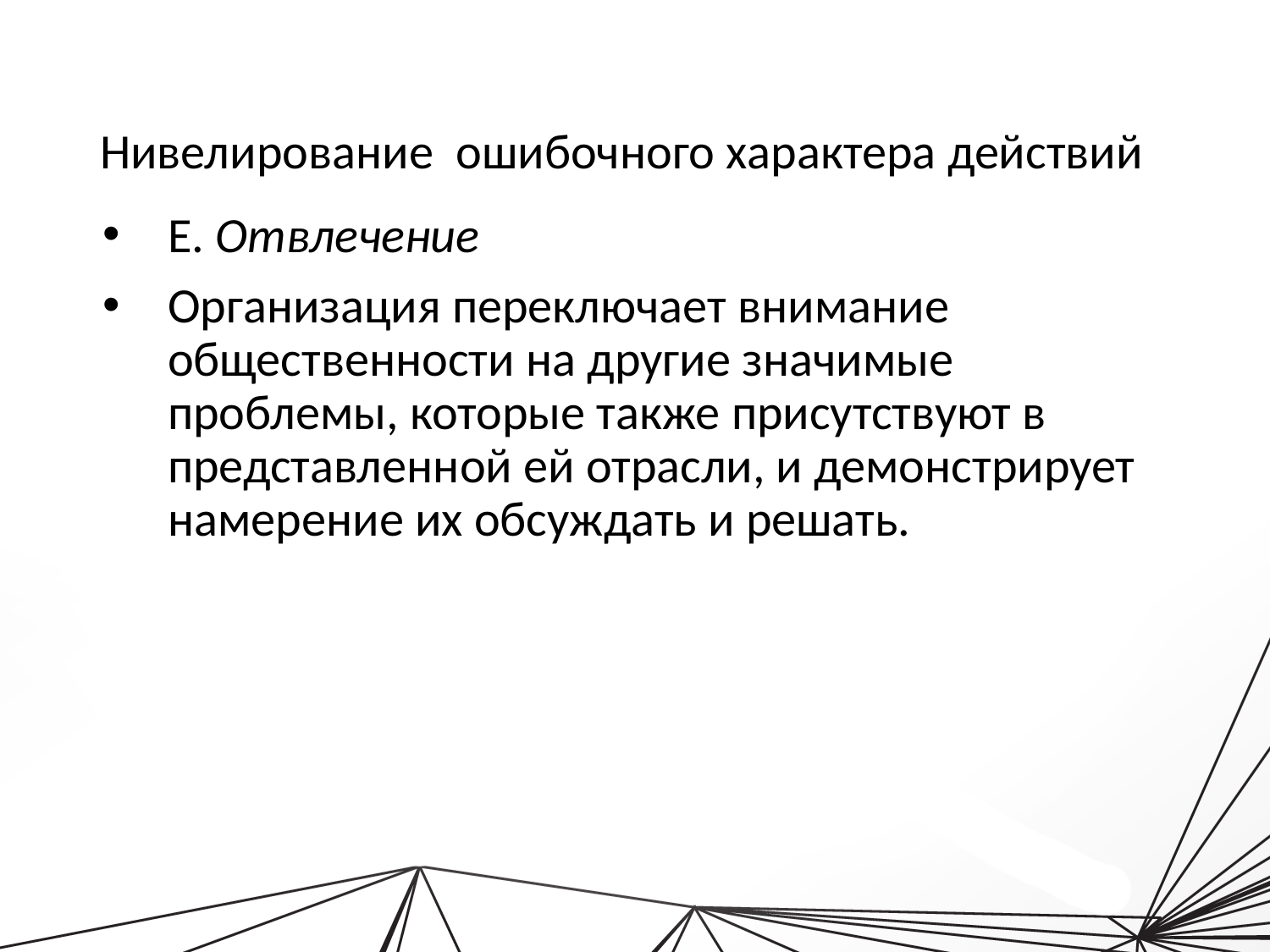

Нивелирование  ошибочного характера действий
E. Отвлечение
Организация переключает внимание общественности на другие значимые проблемы, которые также присутствуют в представленной ей отрасли, и демонстрирует намерение их обсуждать и решать.